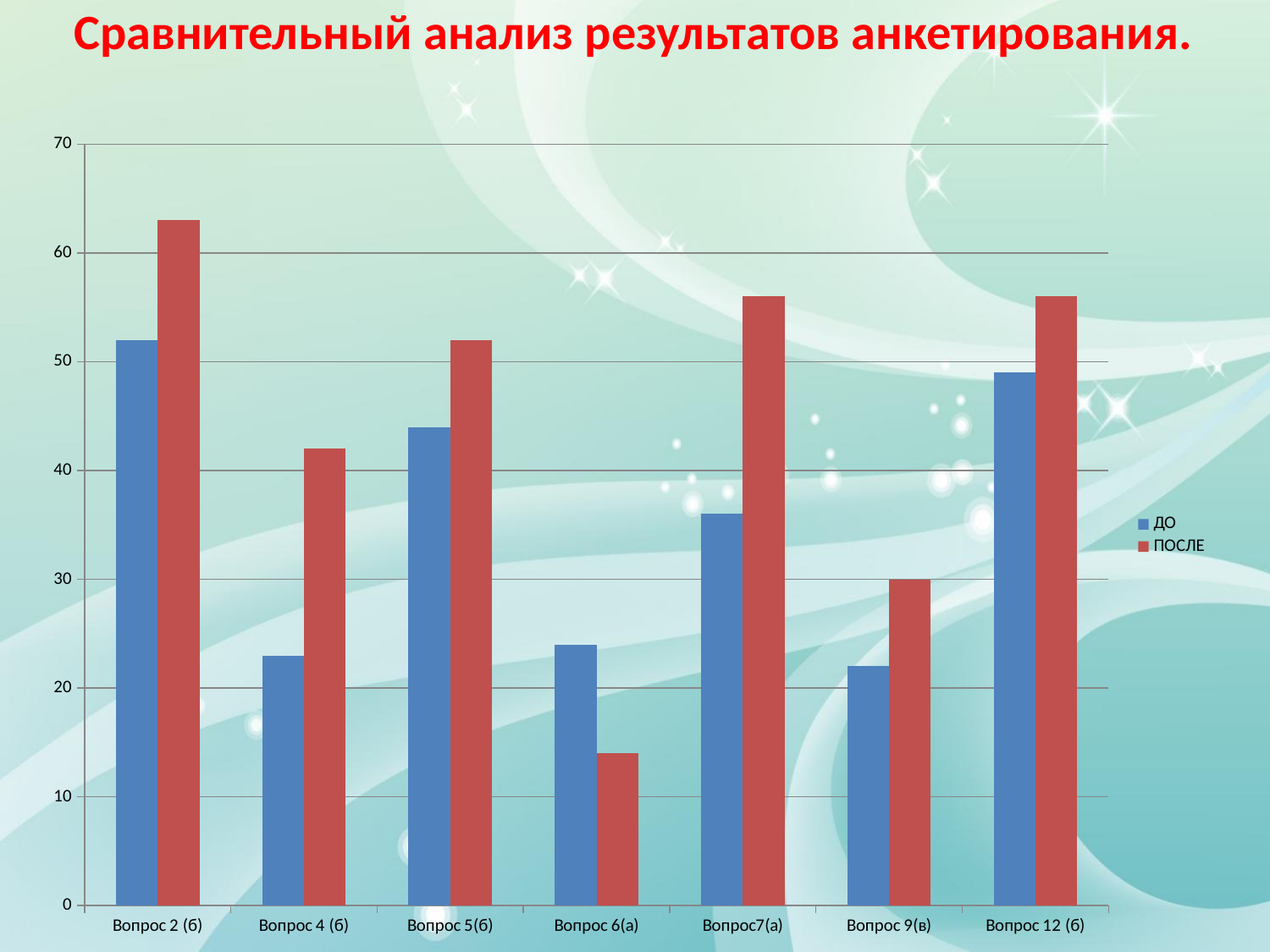

# Сравнительный анализ результатов анкетирования.

### Chart

| Category | ДО | ПОСЛЕ |
|---|---|---|
| Вопрос 2 (б) | 52.0 | 63.0 |
| Вопрос 4 (б) | 23.0 | 42.0 |
| Вопрос 5(б) | 44.0 | 52.0 |
| Вопрос 6(а) | 24.0 | 14.0 |
| Вопрос7(а) | 36.0 | 56.0 |
| Вопрос 9(в) | 22.0 | 30.0 |
| Вопрос 12 (б) | 49.0 | 56.0 |